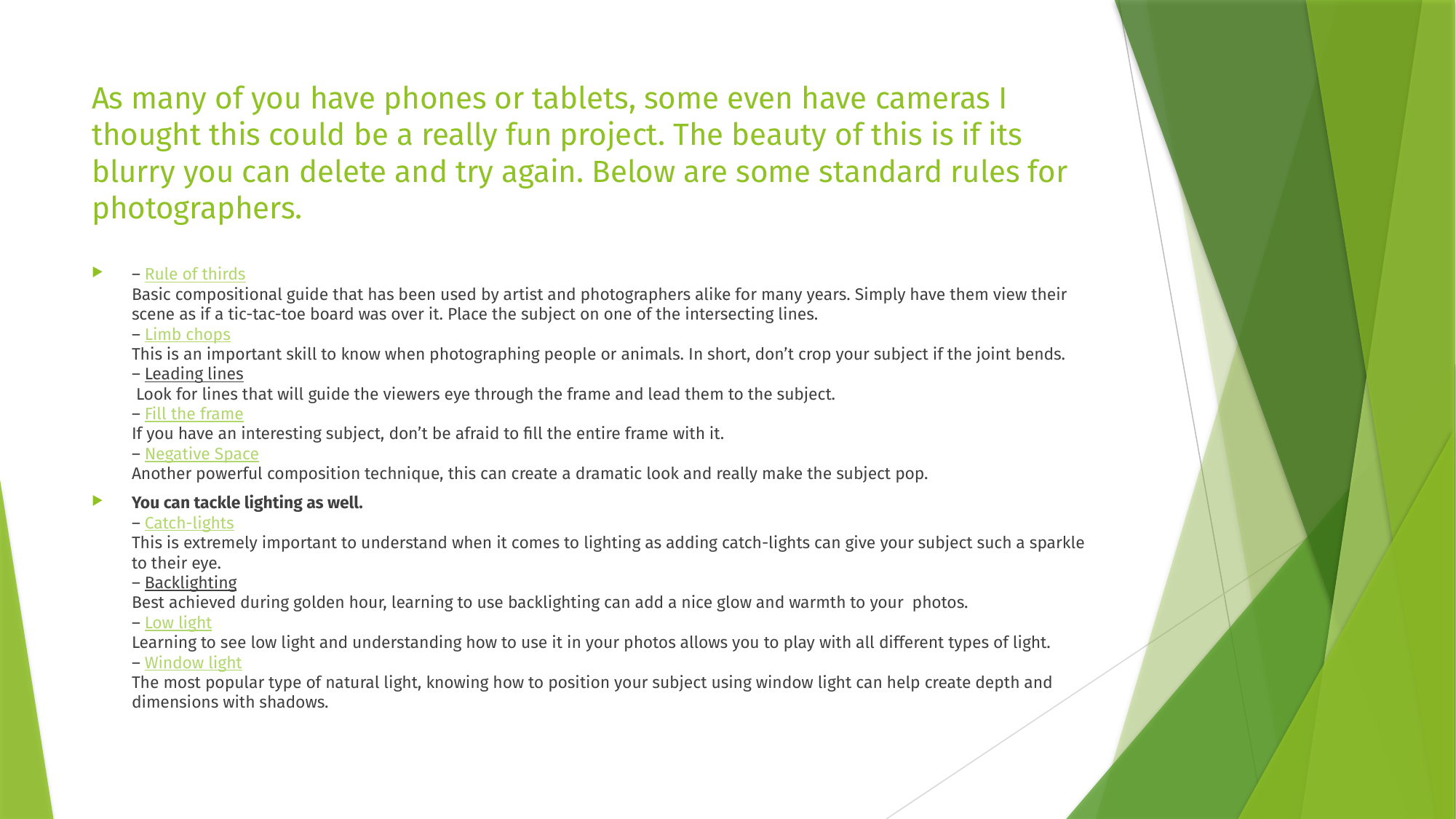

# As many of you have phones or tablets, some even have cameras I thought this could be a really fun project. The beauty of this is if its blurry you can delete and try again. Below are some standard rules for photographers.
– Rule of thirds
Basic compositional guide that has been used by artist and photographers alike for many years. Simply have them view their scene as if a tic-tac-toe board was over it. Place the subject on one of the intersecting lines.
– Limb chops
This is an important skill to know when photographing people or animals. In short, don’t crop your subject if the joint bends.
– Leading lines
 Look for lines that will guide the viewers eye through the frame and lead them to the subject.
– Fill the frame
If you have an interesting subject, don’t be afraid to fill the entire frame with it.
– Negative Space
Another powerful composition technique, this can create a dramatic look and really make the subject pop.
You can tackle lighting as well.
– Catch-lights
This is extremely important to understand when it comes to lighting as adding catch-lights can give your subject such a sparkle to their eye.
– Backlighting
Best achieved during golden hour, learning to use backlighting can add a nice glow and warmth to your  photos.
– Low light
Learning to see low light and understanding how to use it in your photos allows you to play with all different types of light.
– Window light
The most popular type of natural light, knowing how to position your subject using window light can help create depth and dimensions with shadows.